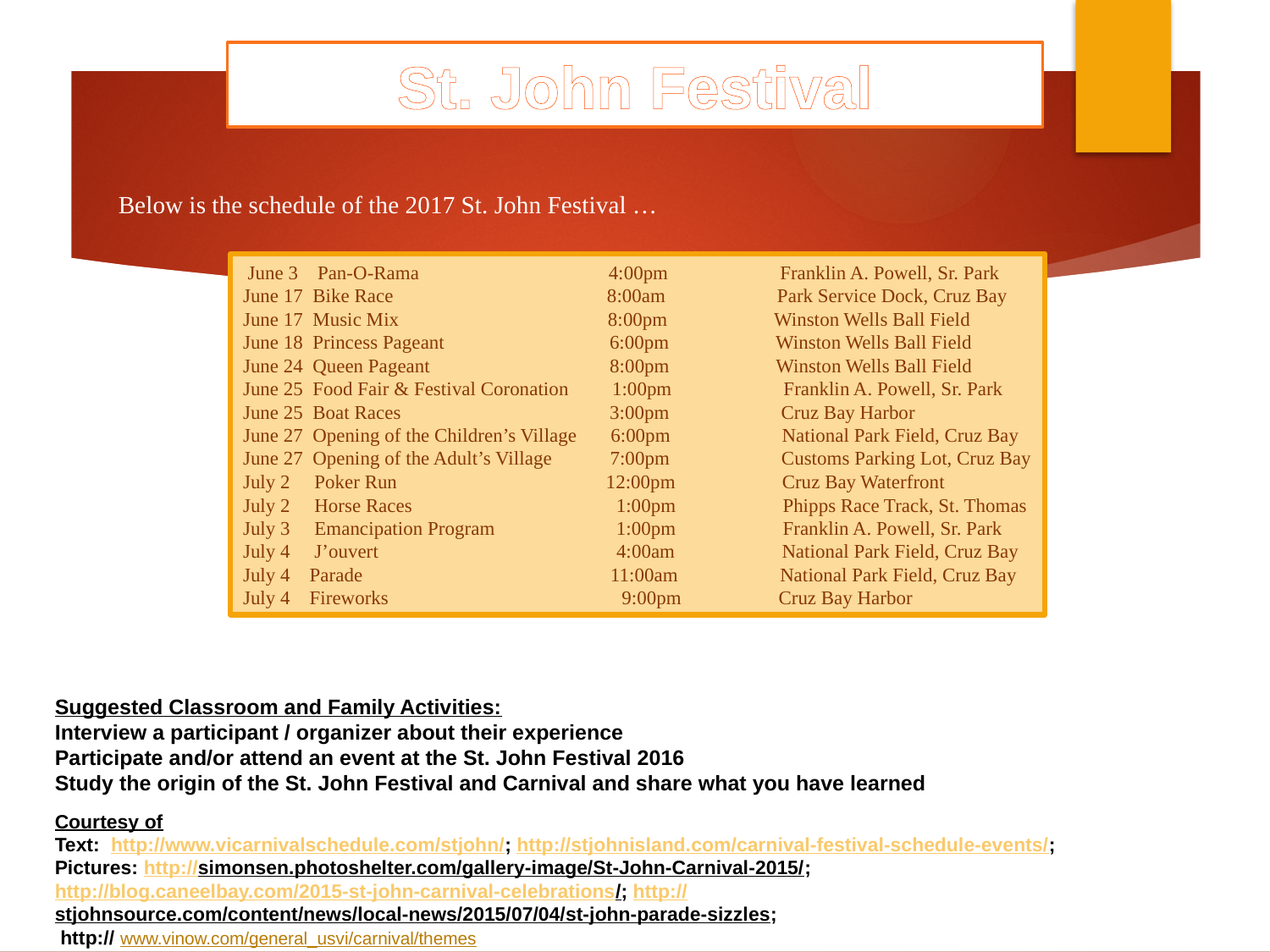

St. John Festival
Below is the schedule of the 2017 St. John Festival …
 June 3    Pan-O-Rama                                       4:00pm                       Franklin A. Powell, Sr. Park
June 17  Bike Race                                            8:00am                       Park Service Dock, Cruz Bay
June 17  Music Mix                                           8:00pm                      Winston Wells Ball Field
June 18  Princess Pageant                                  6:00pm                      Winston Wells Ball Field
June 24  Queen Pageant                                     8:00pm                      Winston Wells Ball Field
June 25  Food Fair & Festival Coronation         1:00pm                       Franklin A. Powell, Sr. Park
June 25  Boat Races                                           3:00pm                       Cruz Bay Harbor
June 27  Opening of the Children’s Village       6:00pm                       National Park Field, Cruz Bay
June 27  Opening of the Adult’s Village            7:00pm                       Customs Parking Lot, Cruz Bay
July 2     Poker Run                                           12:00pm                      Cruz Bay Waterfront
July 2     Horse Races                                          1:00pm                      Phipps Race Track, St. Thomas
July 3     Emancipation Program                         1:00pm                      Franklin A. Powell, Sr. Park
July 4     J’ouvert                                                 4:00am                      National Park Field, Cruz Bay
July 4    Parade                                                   11:00am                     National Park Field, Cruz Bay
July 4    Fireworks                                                9:00pm                    Cruz Bay Harbor
Suggested Classroom and Family Activities:
Interview a participant / organizer about their experience
Participate and/or attend an event at the St. John Festival 2016
Study the origin of the St. John Festival and Carnival and share what you have learned
Courtesy of
Text:  http://www.vicarnivalschedule.com/stjohn/; http://stjohnisland.com/carnival-festival-schedule-events/;
Pictures: http://simonsen.photoshelter.com/gallery-image/St-John-Carnival-2015/; http://blog.caneelbay.com/2015-st-john-carnival-celebrations/; http://stjohnsource.com/content/news/local-news/2015/07/04/st-john-parade-sizzles;
 http:// www.vinow.com/general_usvi/carnival/themes